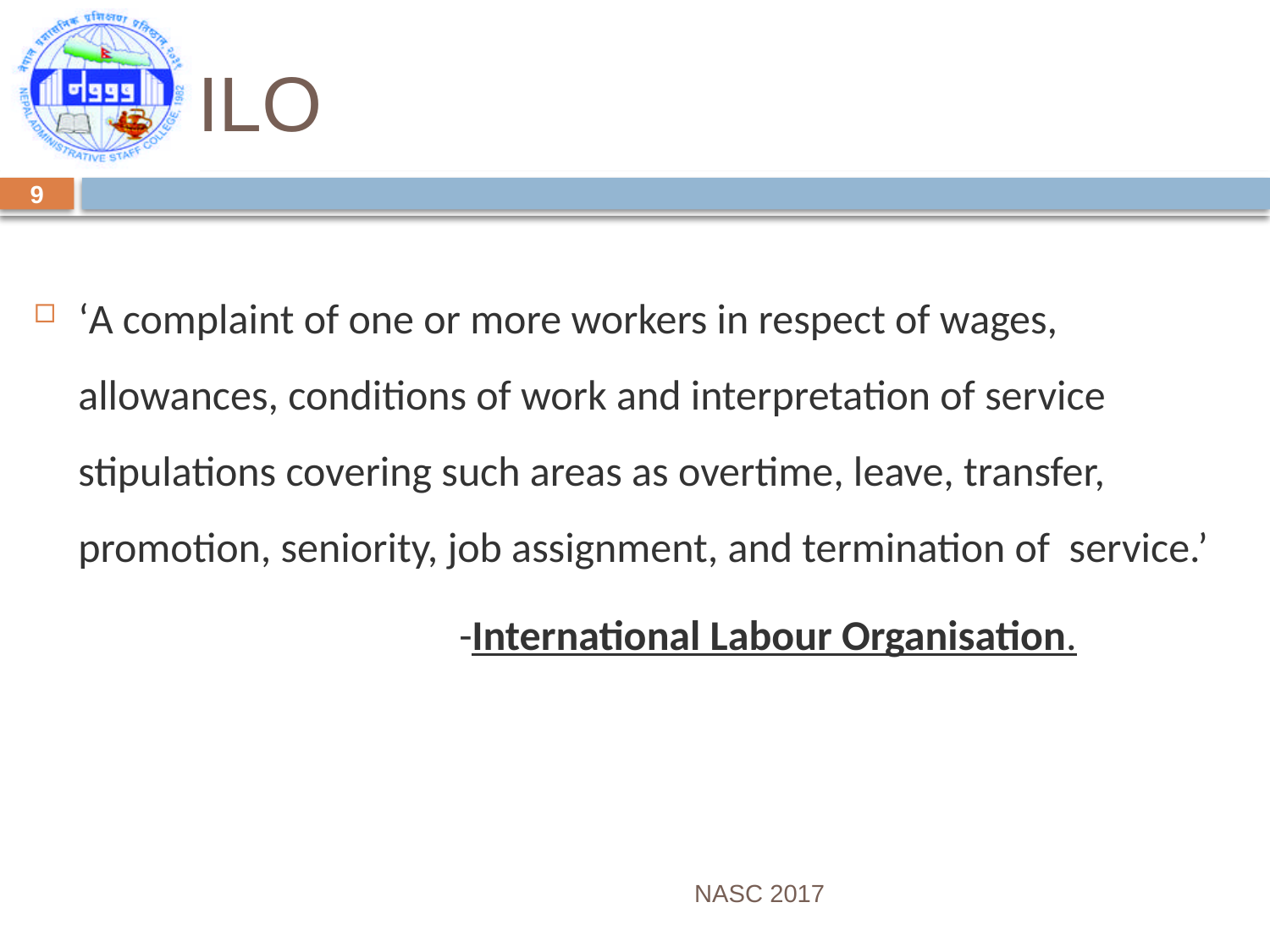

# ILO

‘A complaint of one or more workers in respect of wages, allowances, conditions of work and interpretation of service stipulations covering such areas as overtime, leave, transfer, promotion, seniority, job assignment, and termination of  service.’
				-International Labour Organisation.
9
NASC 2017